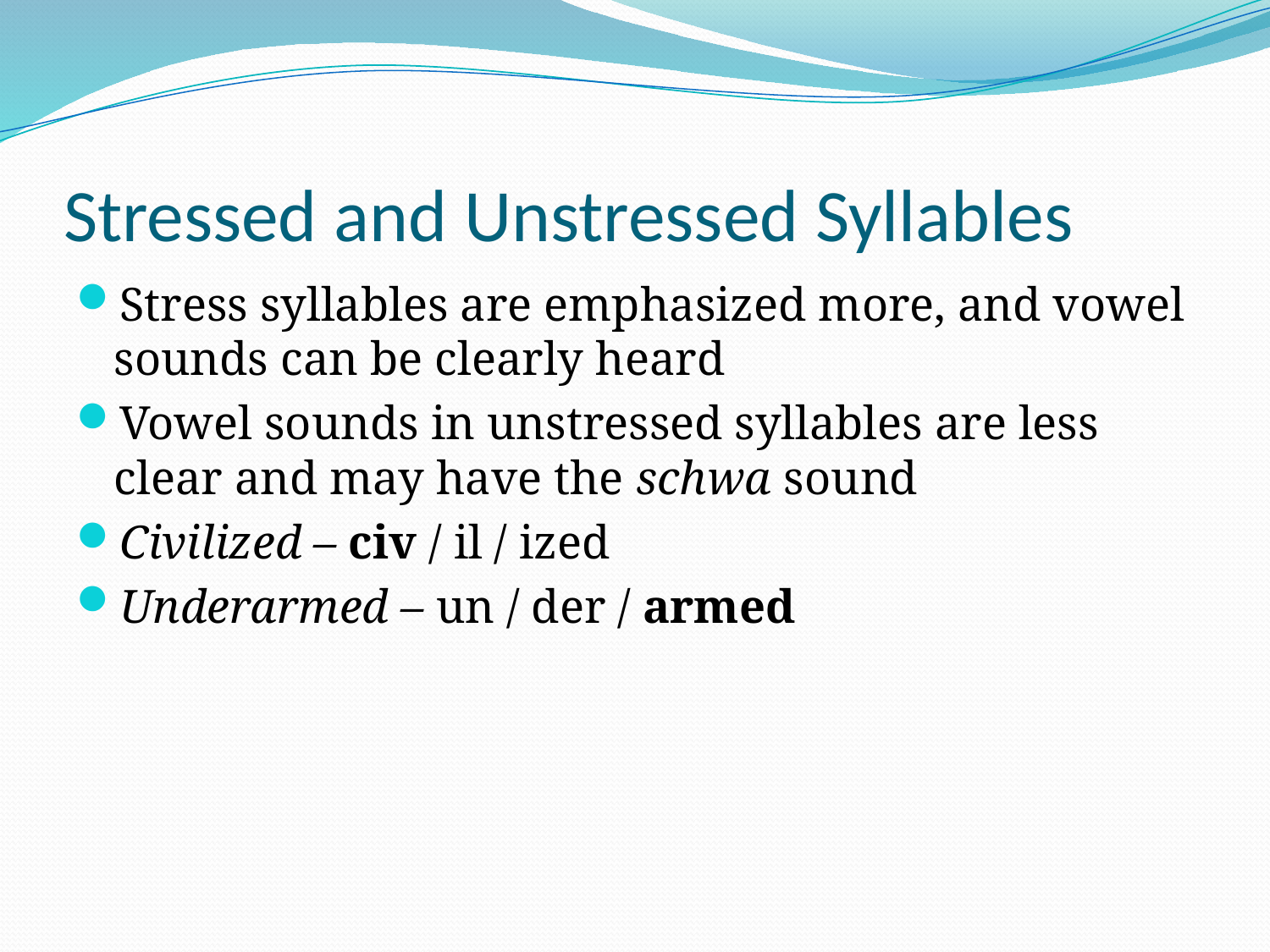

# Stressed and Unstressed Syllables
Stress syllables are emphasized more, and vowel sounds can be clearly heard
Vowel sounds in unstressed syllables are less clear and may have the schwa sound
Civilized – civ / il / ized
Underarmed – un / der / armed